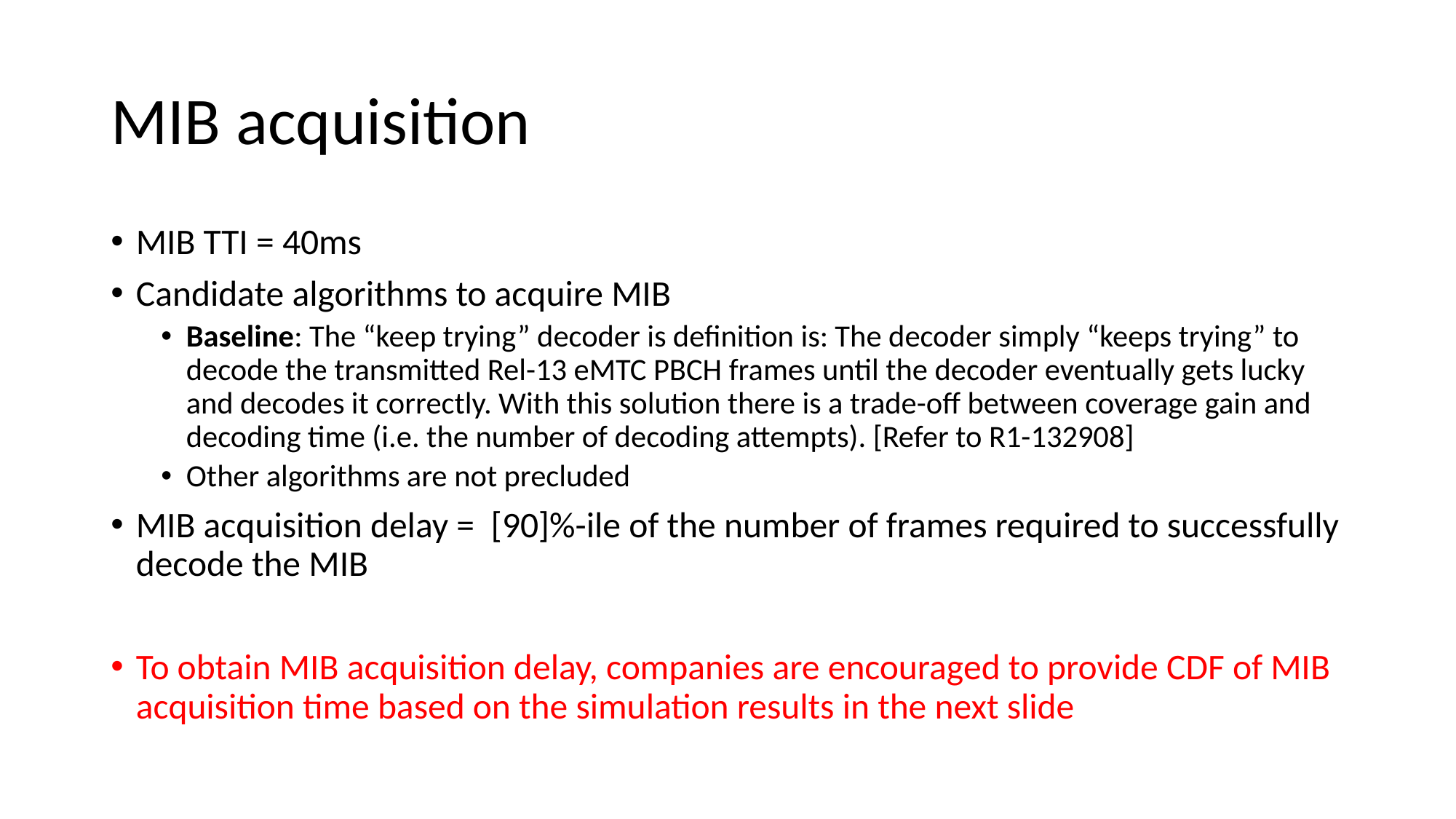

# MIB acquisition
MIB TTI = 40ms
Candidate algorithms to acquire MIB
Baseline: The “keep trying” decoder is definition is: The decoder simply “keeps trying” to decode the transmitted Rel-13 eMTC PBCH frames until the decoder eventually gets lucky and decodes it correctly. With this solution there is a trade-off between coverage gain and decoding time (i.e. the number of decoding attempts). [Refer to R1-132908]
Other algorithms are not precluded
MIB acquisition delay =  [90]%-ile of the number of frames required to successfully decode the MIB

To obtain MIB acquisition delay, companies are encouraged to provide CDF of MIB acquisition time based on the simulation results in the next slide